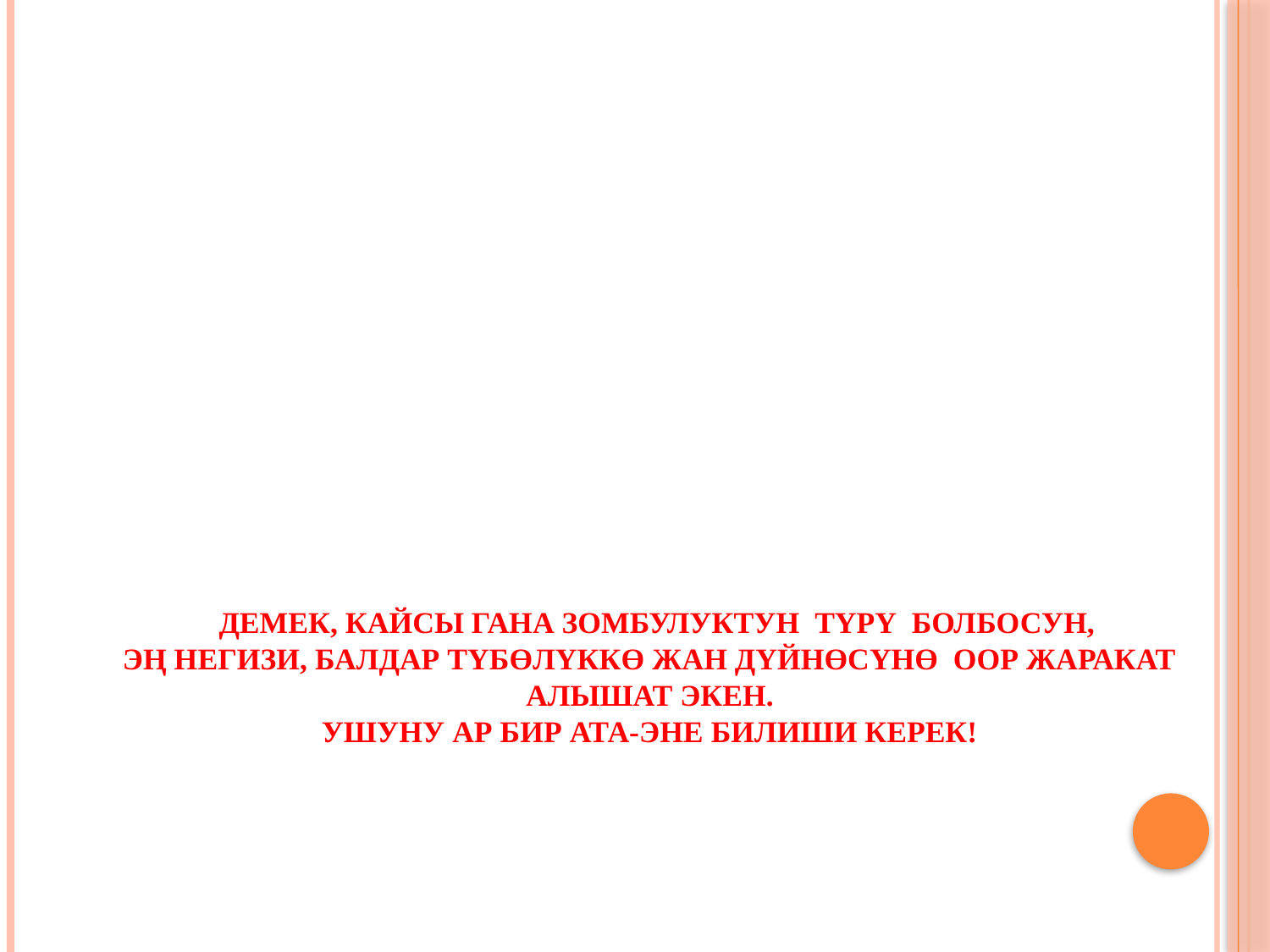

# Демек, кайсы гана зомбулуктун  түрү  болбосун, эң негизи, балдар түбөлүккө жан дүйнөсүнө  оор жаракат алышат экен. Ушуну ар бир ата-эне билиши керек!